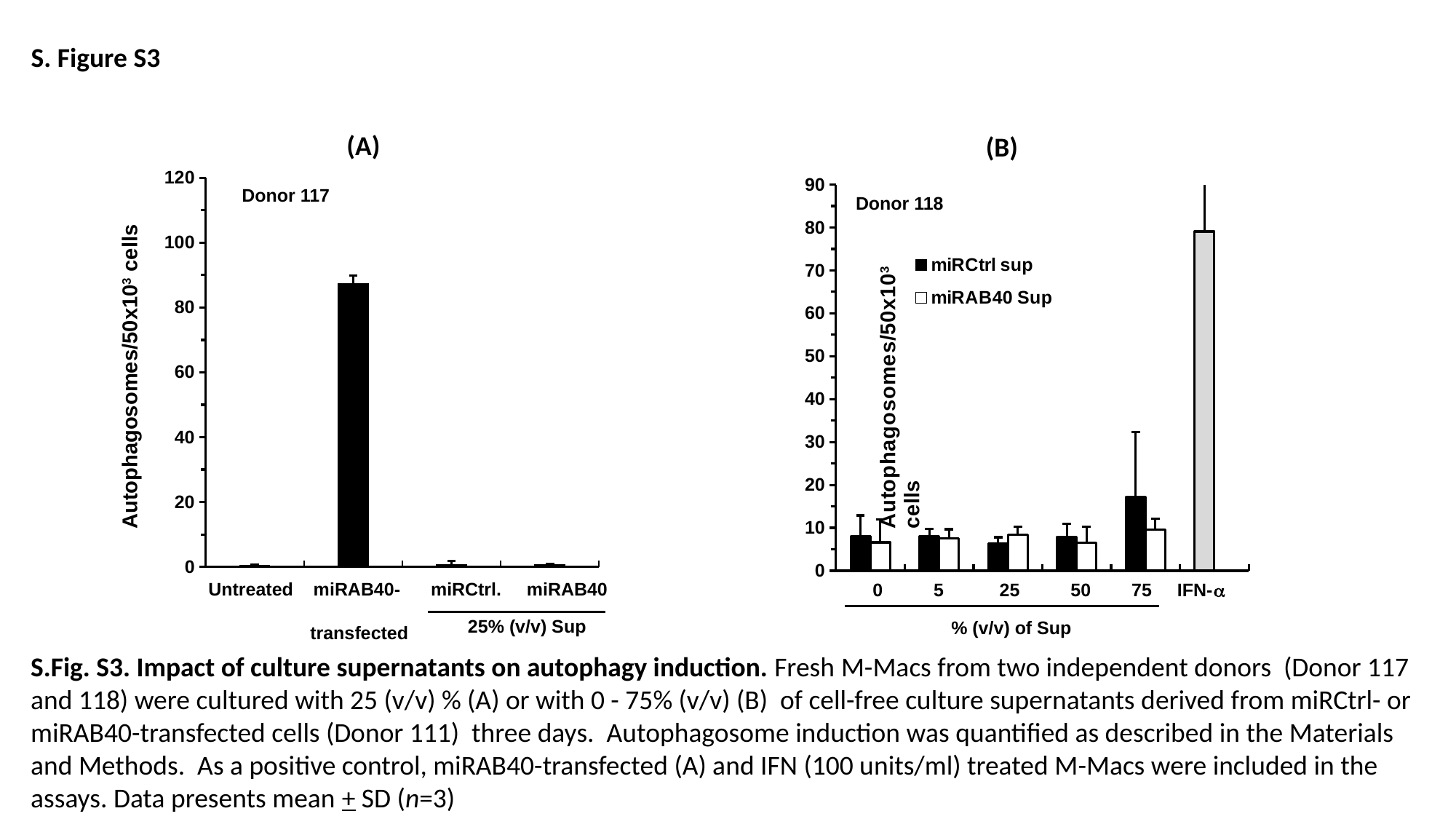

S. Figure S3

### Chart

| Category |  |
|---|---|
| Untreated | 0.6721609865333146 |
| miRAB40 | 87.44566186960867 |
| miRCtrl | 0.9128285789290742 |
| miRAB40  | 0.8838709371056637 |
(A)
(B)

[unsupported chart]

0          5           25          50        75     IFN-α
% (v/v) of Sup
Donor 117
Donor 118
Autophagosomes/50x103 cells
Untreated    miRAB40-      miRCtrl.     miRAB40
                    transfected
25% (v/v) Sup
S.Fig. S3. Impact of culture supernatants on autophagy induction. Fresh M-Macs from two independent donors  (Donor 117 and 118) were cultured with 25 (v/v) % (A) or with 0 - 75% (v/v) (B)  of cell-free culture supernatants derived from miRCtrl- or miRAB40-transfected cells (Donor 111)  three days.  Autophagosome induction was quantified as described in the Materials and Methods.  As a positive control, miRAB40-transfected (A) and IFN (100 units/ml) treated M-Macs were included in the assays. Data presents mean + SD (n=3)